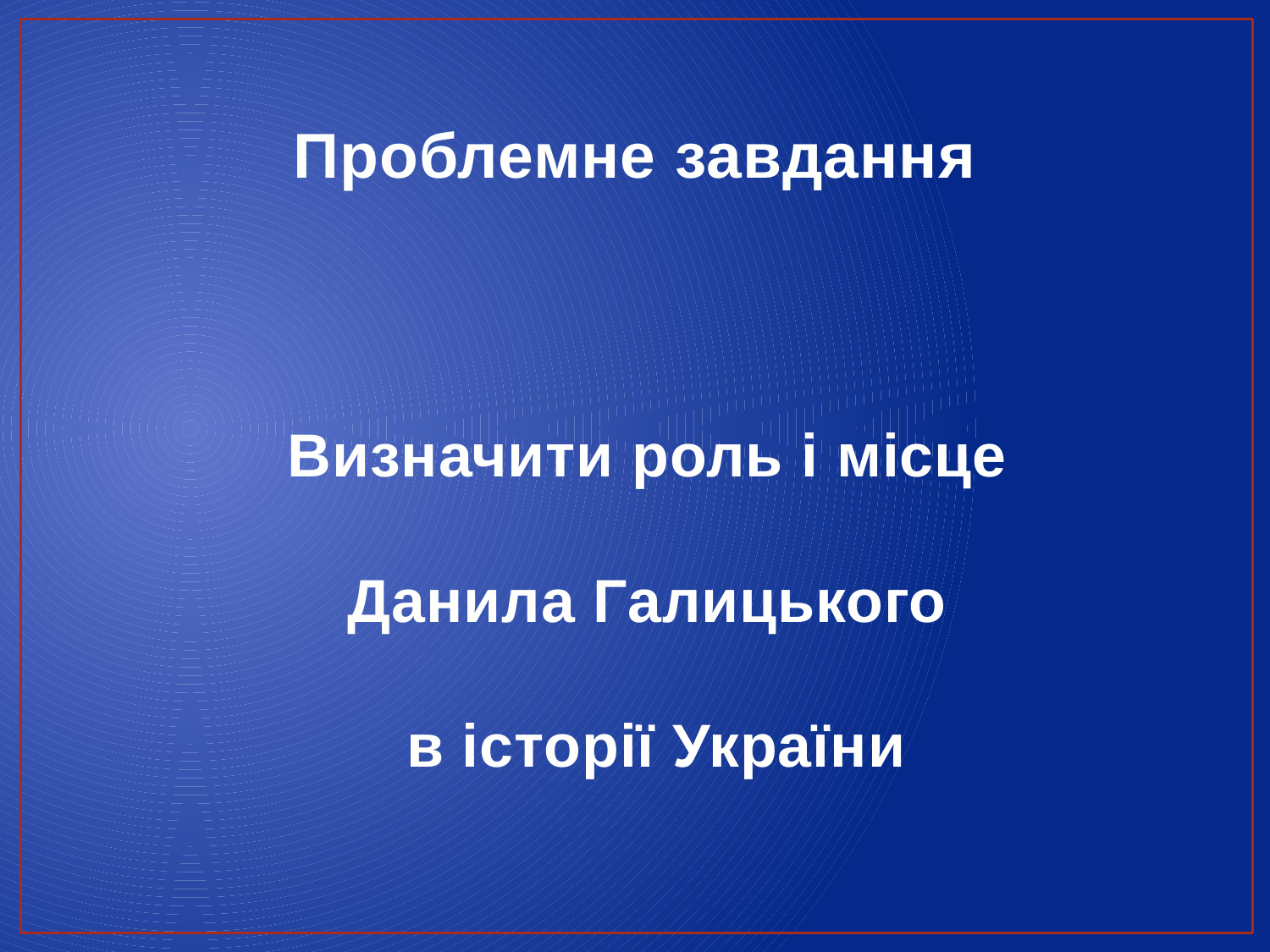

# Проблемне завдання
Визначити роль і місце
Данила Галицького
в історії України